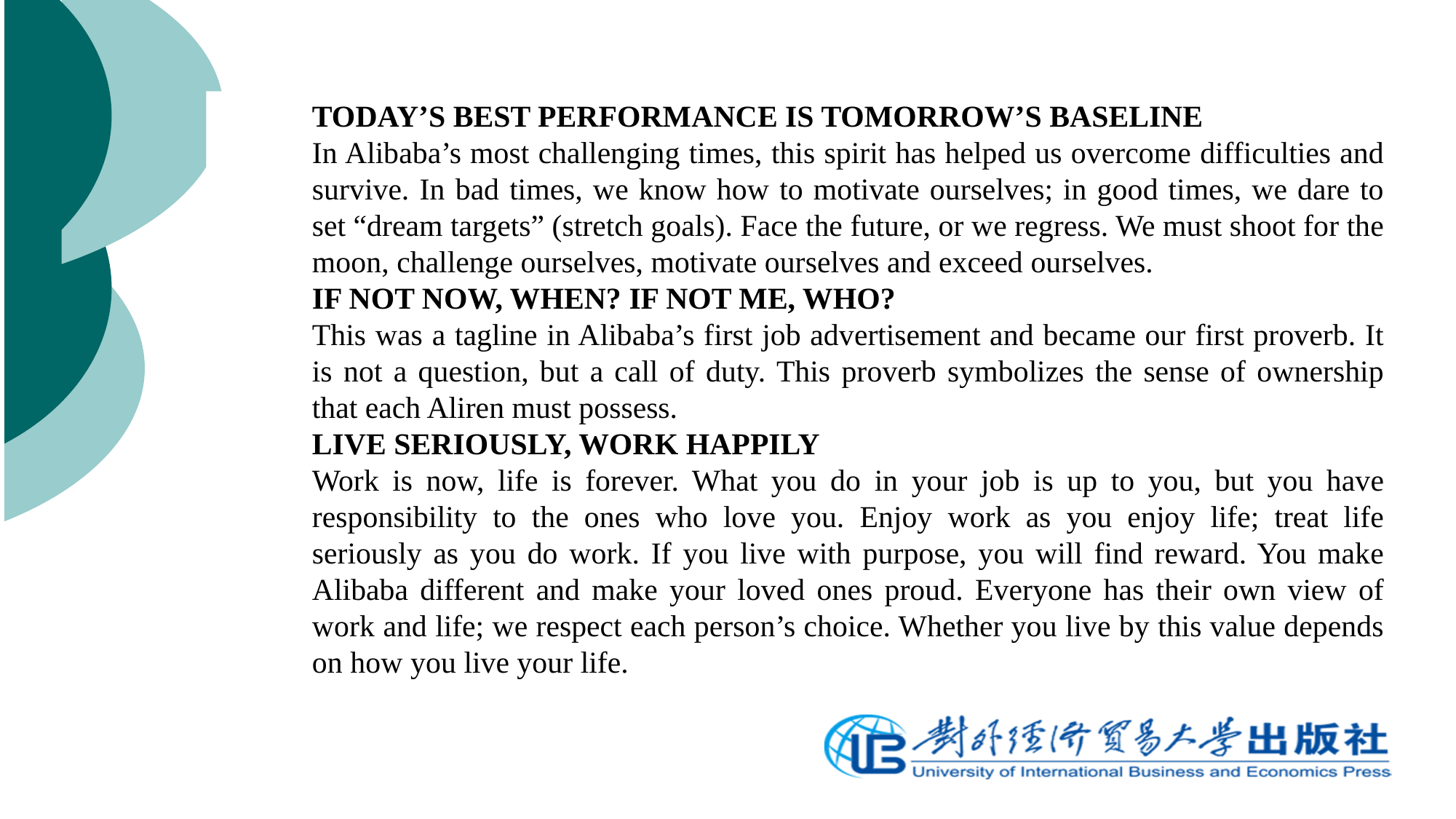

TODAY’S BEST PERFORMANCE IS TOMORROW’S BASELINE
In Alibaba’s most challenging times, this spirit has helped us overcome difficulties and survive. In bad times, we know how to motivate ourselves; in good times, we dare to set “dream targets” (stretch goals). Face the future, or we regress. We must shoot for the moon, challenge ourselves, motivate ourselves and exceed ourselves.
IF NOT NOW, WHEN? IF NOT ME, WHO?
This was a tagline in Alibaba’s first job advertisement and became our first proverb. It is not a question, but a call of duty. This proverb symbolizes the sense of ownership that each Aliren must possess.
LIVE SERIOUSLY, WORK HAPPILY
Work is now, life is forever. What you do in your job is up to you, but you have responsibility to the ones who love you. Enjoy work as you enjoy life; treat life seriously as you do work. If you live with purpose, you will find reward. You make Alibaba different and make your loved ones proud. Everyone has their own view of work and life; we respect each person’s choice. Whether you live by this value depends on how you live your life.